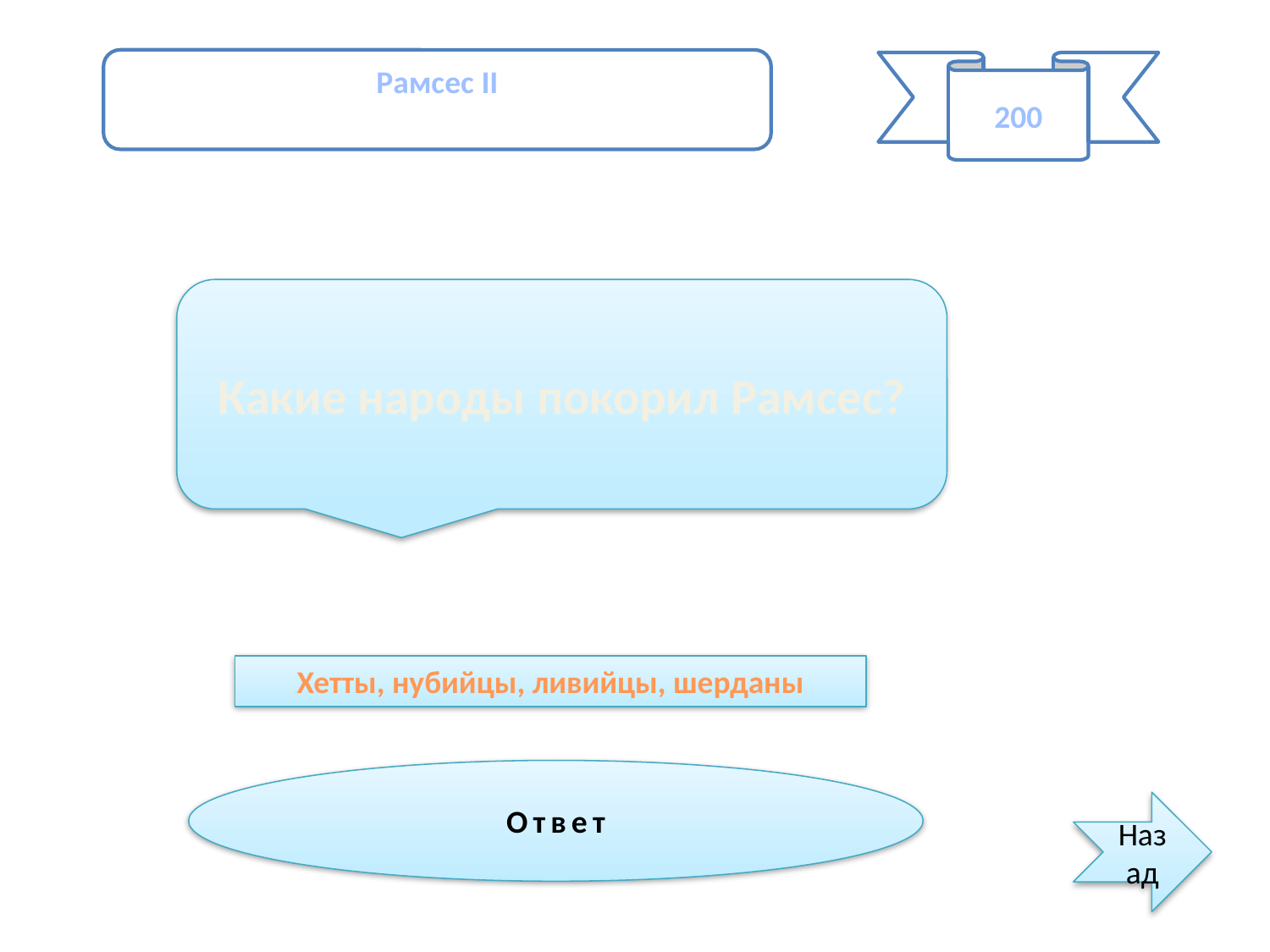

Рамсес II

200
Какие народы покорил Рамсес?
Хетты, нубийцы, ливийцы, шерданы
Ответ
Назад